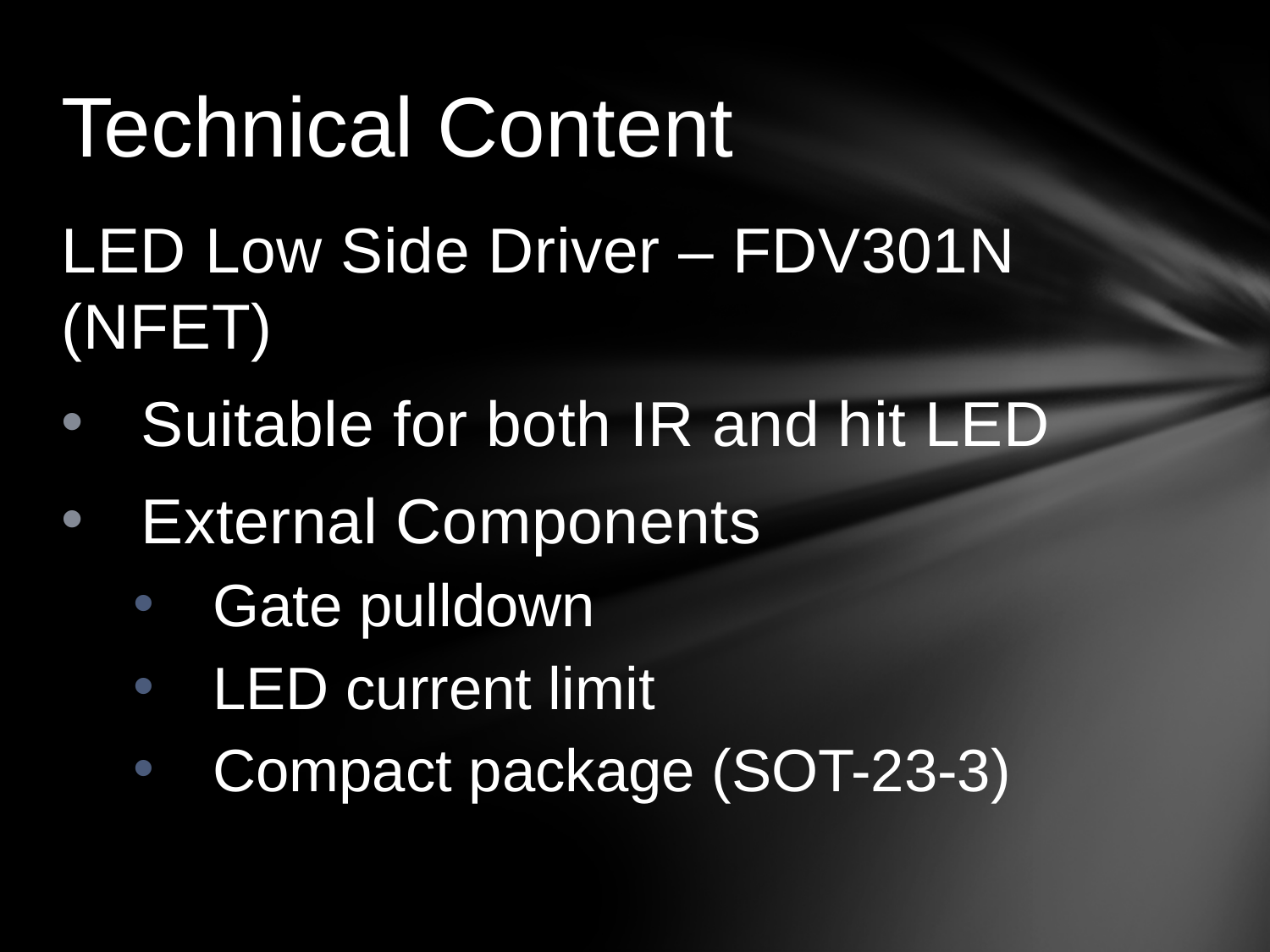

# Technical Content
LED Low Side Driver – FDV301N (NFET)
Suitable for both IR and hit LED
External Components
Gate pulldown
LED current limit
Compact package (SOT-23-3)